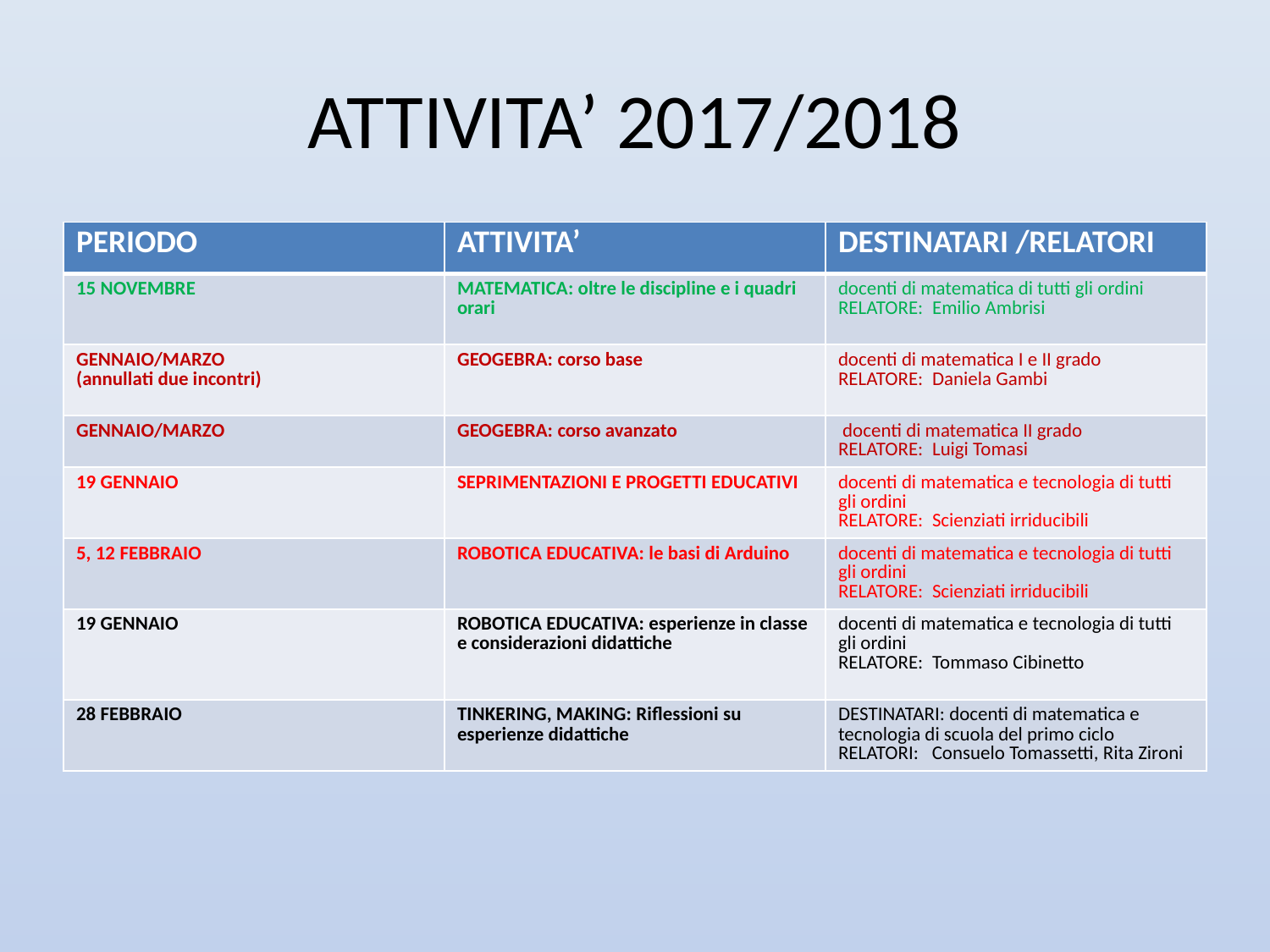

# ATTIVITA’ 2017/2018
| PERIODO | ATTIVITA’ | DESTINATARI /RELATORI |
| --- | --- | --- |
| 15 NOVEMBRE | MATEMATICA: oltre le discipline e i quadri orari | docenti di matematica di tutti gli ordini RELATORE: Emilio Ambrisi |
| GENNAIO/MARZO (annullati due incontri) | GEOGEBRA: corso base | docenti di matematica I e II grado RELATORE: Daniela Gambi |
| GENNAIO/MARZO | GEOGEBRA: corso avanzato | docenti di matematica II grado RELATORE: Luigi Tomasi |
| 19 GENNAIO | SEPRIMENTAZIONI E PROGETTI EDUCATIVI | docenti di matematica e tecnologia di tutti gli ordini RELATORE: Scienziati irriducibili |
| 5, 12 FEBBRAIO | Robotica educativa: le basi di Arduino | docenti di matematica e tecnologia di tutti gli ordini RELATORE: Scienziati irriducibili |
| 19 GENNAIO | Robotica educativa: esperienze in classe e considerazioni didattiche | docenti di matematica e tecnologia di tutti gli ordini RELATORE: Tommaso Cibinetto |
| 28 FEBBRAIO | Tinkering, Making: Riflessioni su esperienze didattiche | DESTINATARI: docenti di matematica e tecnologia di scuola del primo ciclo RELATORI: Consuelo Tomassetti, Rita Zironi |